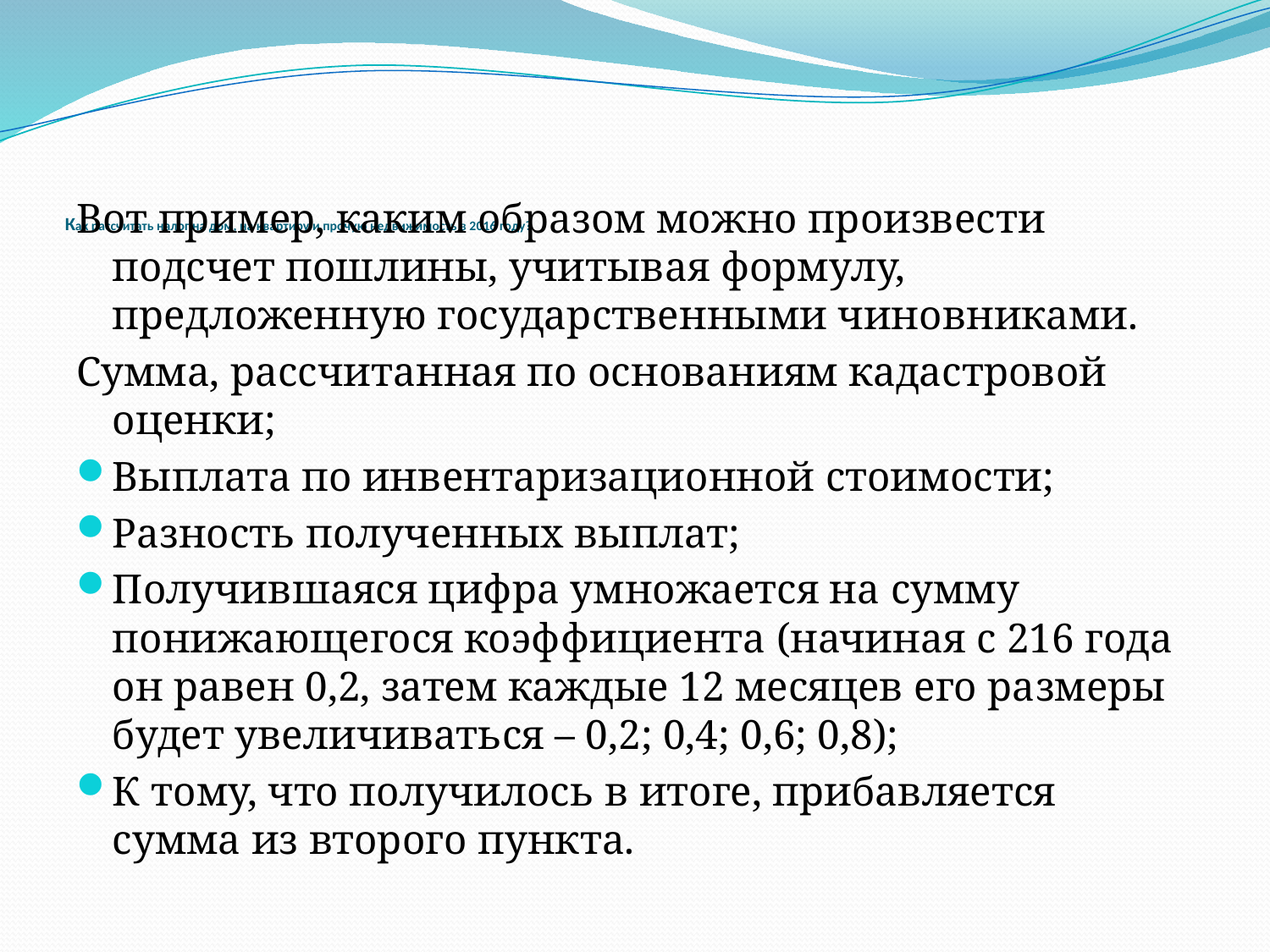

# Как рассчитать налог на дом, на квартиру и прочую недвижимость в 2016 году?
Вот пример, каким образом можно произвести подсчет пошлины, учитывая формулу, предложенную государственными чиновниками.
Сумма, рассчитанная по основаниям кадастровой оценки;
Выплата по инвентаризационной стоимости;
Разность полученных выплат;
Получившаяся цифра умножается на сумму понижающегося коэффициента (начиная с 216 года он равен 0,2, затем каждые 12 месяцев его размеры будет увеличиваться – 0,2; 0,4; 0,6; 0,8);
К тому, что получилось в итоге, прибавляется сумма из второго пункта.